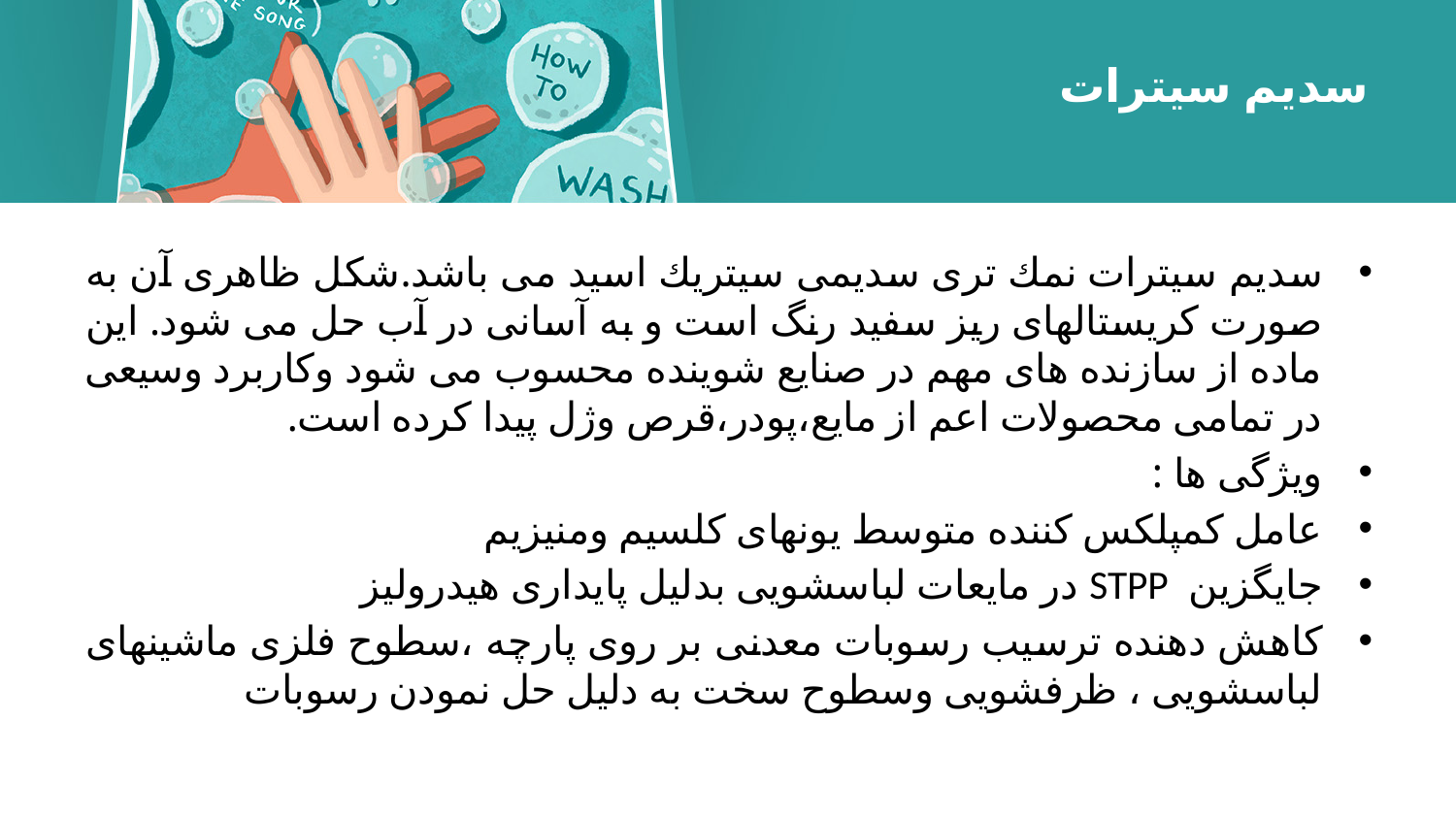

# سدیم سیترات
سدیم سیترات نمك تری سدیمی سیتریك اسید می باشد.شکل ظاهری آن به صورت کریستالهای ریز سفید رنگ است و به آسانی در آب حل می شود. این ماده از سازنده های مهم در صنایع شوینده محسوب می شود وکاربرد وسیعی در تمامی محصولات اعم از مایع،پودر،قرص وژل پیدا کرده است.
ویژگی ها :
عامل كمپلكس كننده متوسط یونهای كلسیم ومنیزیم
جایگزین  STPP در مایعات لباسشویی بدلیل پایداری هیدرولیز
كاهش دهنده ترسیب رسوبات معدنی بر روی پارچه ،سطوح فلزی ماشینهای لباسشویی ، ظرفشویی وسطوح سخت به دلیل حل نمودن رسوبات